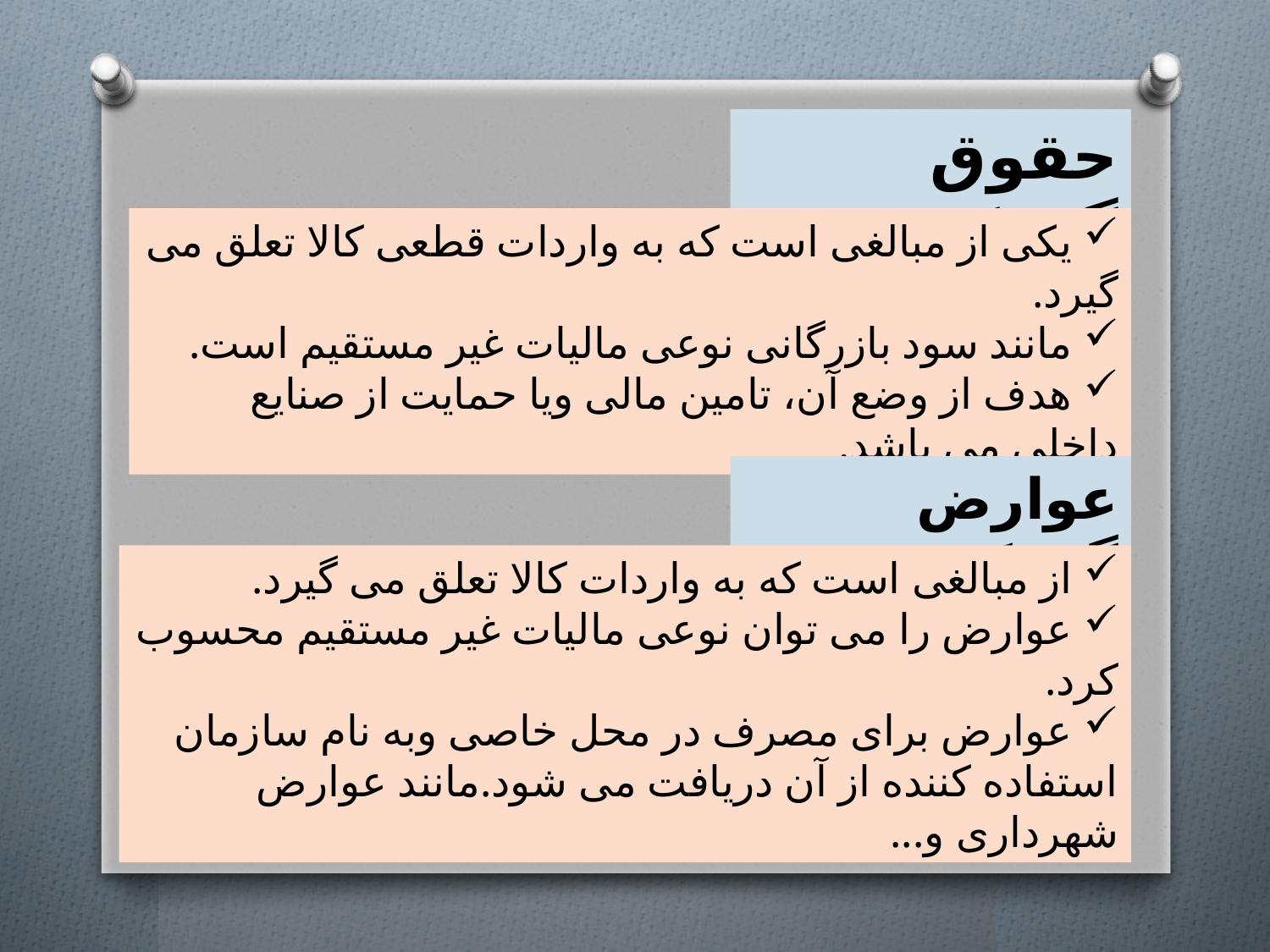

حقوق گمرکی
 یکی از مبالغی است که به واردات قطعی کالا تعلق می گیرد.
 مانند سود بازرگانی نوعی مالیات غیر مستقیم است.
 هدف از وضع آن، تامین مالی ویا حمایت از صنایع داخلی می باشد.
عوارض گمرکی
 از مبالغی است که به واردات کالا تعلق می گیرد.
 عوارض را می توان نوعی مالیات غیر مستقیم محسوب کرد.
 عوارض برای مصرف در محل خاصی وبه نام سازمان استفاده کننده از آن دریافت می شود.مانند عوارض شهرداری و...